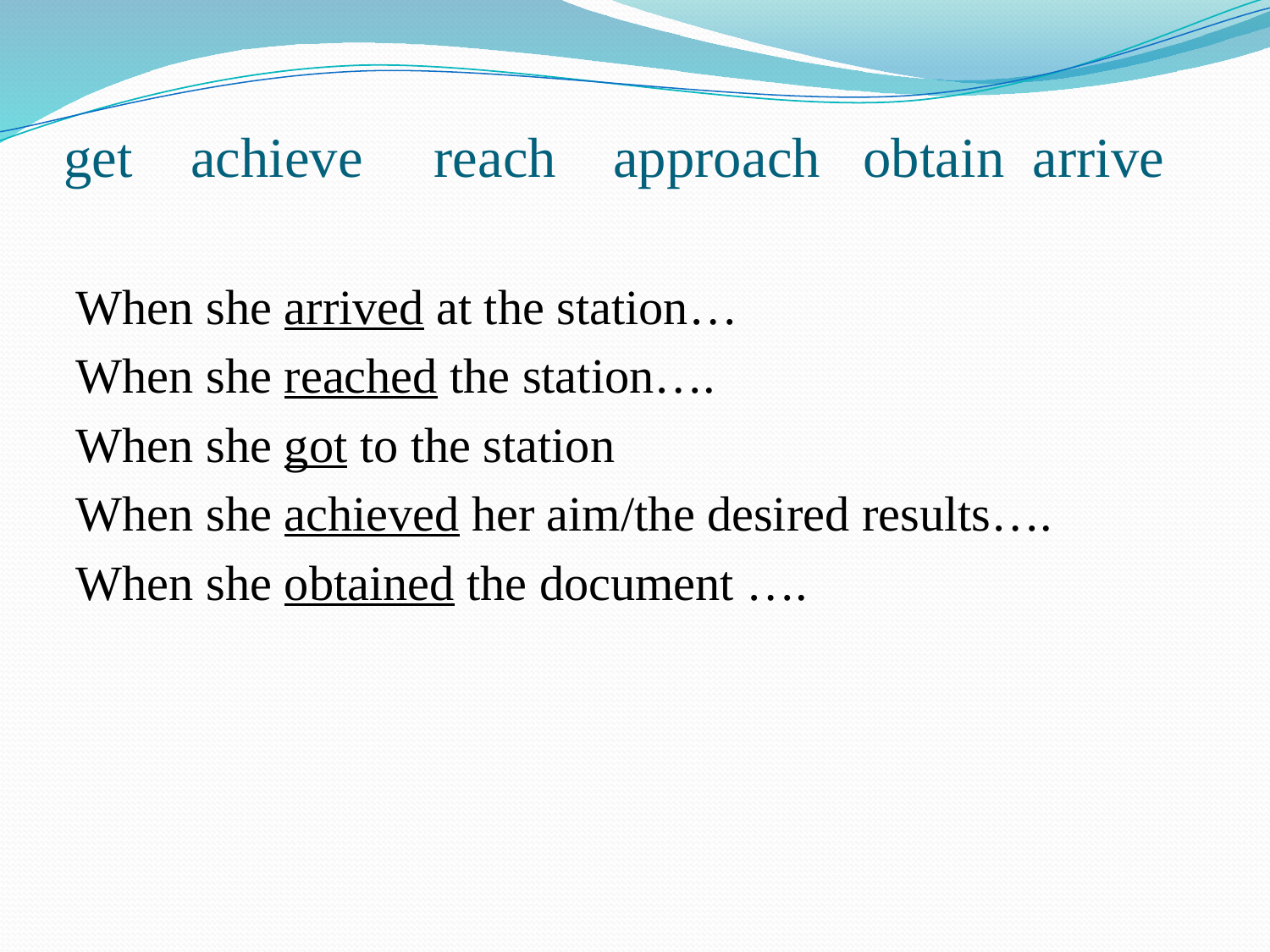

# get    	achieve     reach    approach   obtain  arrive
When she arrived at the station…
When she reached the station….
When she got to the station
When she achieved her aim/the desired results….
When she obtained the document ….